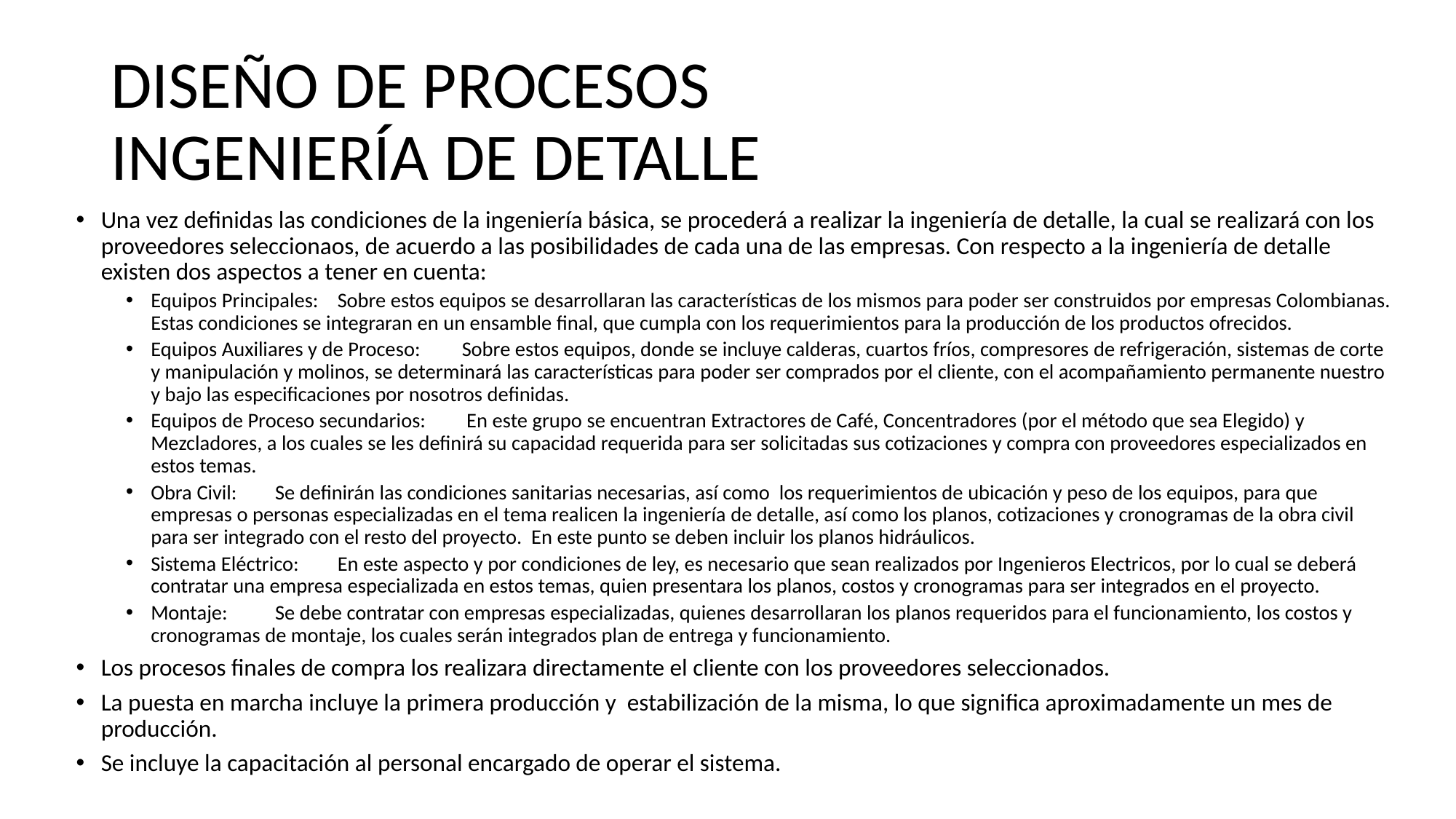

# DISEÑO DE PROCESOS INGENIERÍA DE DETALLE
Una vez definidas las condiciones de la ingeniería básica, se procederá a realizar la ingeniería de detalle, la cual se realizará con los proveedores seleccionaos, de acuerdo a las posibilidades de cada una de las empresas. Con respecto a la ingeniería de detalle existen dos aspectos a tener en cuenta:
Equipos Principales:	Sobre estos equipos se desarrollaran las características de los mismos para poder ser construidos por empresas Colombianas.  Estas condiciones se integraran en un ensamble final, que cumpla con los requerimientos para la producción de los productos ofrecidos.
Equipos Auxiliares y de Proceso:	Sobre estos equipos, donde se incluye calderas, cuartos fríos, compresores de refrigeración, sistemas de corte y manipulación y molinos, se determinará las características para poder ser comprados por el cliente, con el acompañamiento permanente nuestro y bajo las especificaciones por nosotros definidas.
Equipos de Proceso secundarios:	 En este grupo se encuentran Extractores de Café, Concentradores (por el método que sea Elegido) y Mezcladores, a los cuales se les definirá su capacidad requerida para ser solicitadas sus cotizaciones y compra con proveedores especializados en estos temas.
Obra Civil:	Se definirán las condiciones sanitarias necesarias, así como  los requerimientos de ubicación y peso de los equipos, para que empresas o personas especializadas en el tema realicen la ingeniería de detalle, así como los planos, cotizaciones y cronogramas de la obra civil para ser integrado con el resto del proyecto.  En este punto se deben incluir los planos hidráulicos.
Sistema Eléctrico:	En este aspecto y por condiciones de ley, es necesario que sean realizados por Ingenieros Electricos, por lo cual se deberá contratar una empresa especializada en estos temas, quien presentara los planos, costos y cronogramas para ser integrados en el proyecto.
Montaje:	Se debe contratar con empresas especializadas, quienes desarrollaran los planos requeridos para el funcionamiento, los costos y cronogramas de montaje, los cuales serán integrados plan de entrega y funcionamiento.
Los procesos finales de compra los realizara directamente el cliente con los proveedores seleccionados.
La puesta en marcha incluye la primera producción y  estabilización de la misma, lo que significa aproximadamente un mes de producción.
Se incluye la capacitación al personal encargado de operar el sistema.